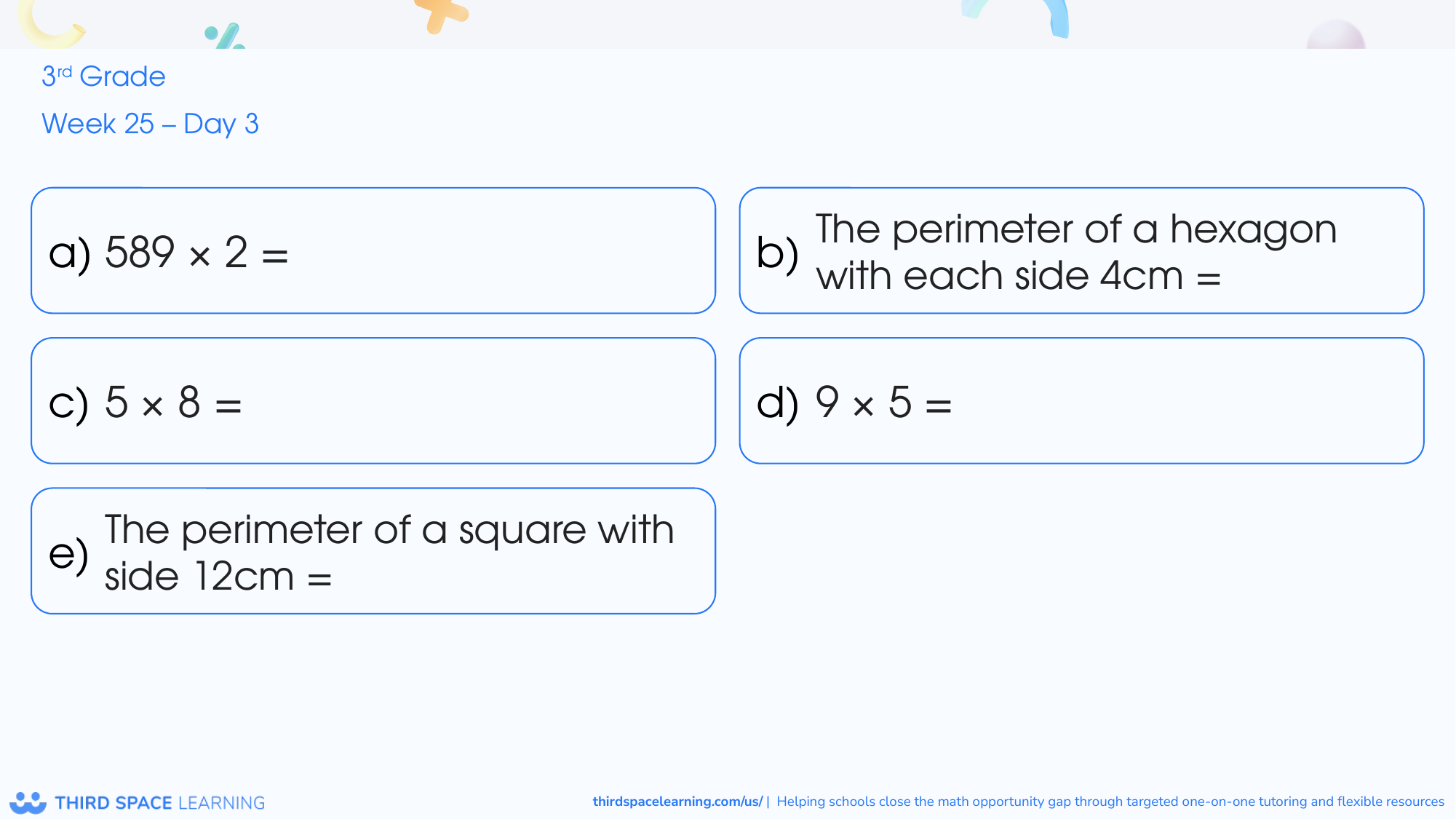

3rd Grade
Week 25 – Day 3
589 × 2 =
The perimeter of a hexagon with each side 4cm =
5 × 8 =
9 × 5 =
The perimeter of a square with side 12cm =